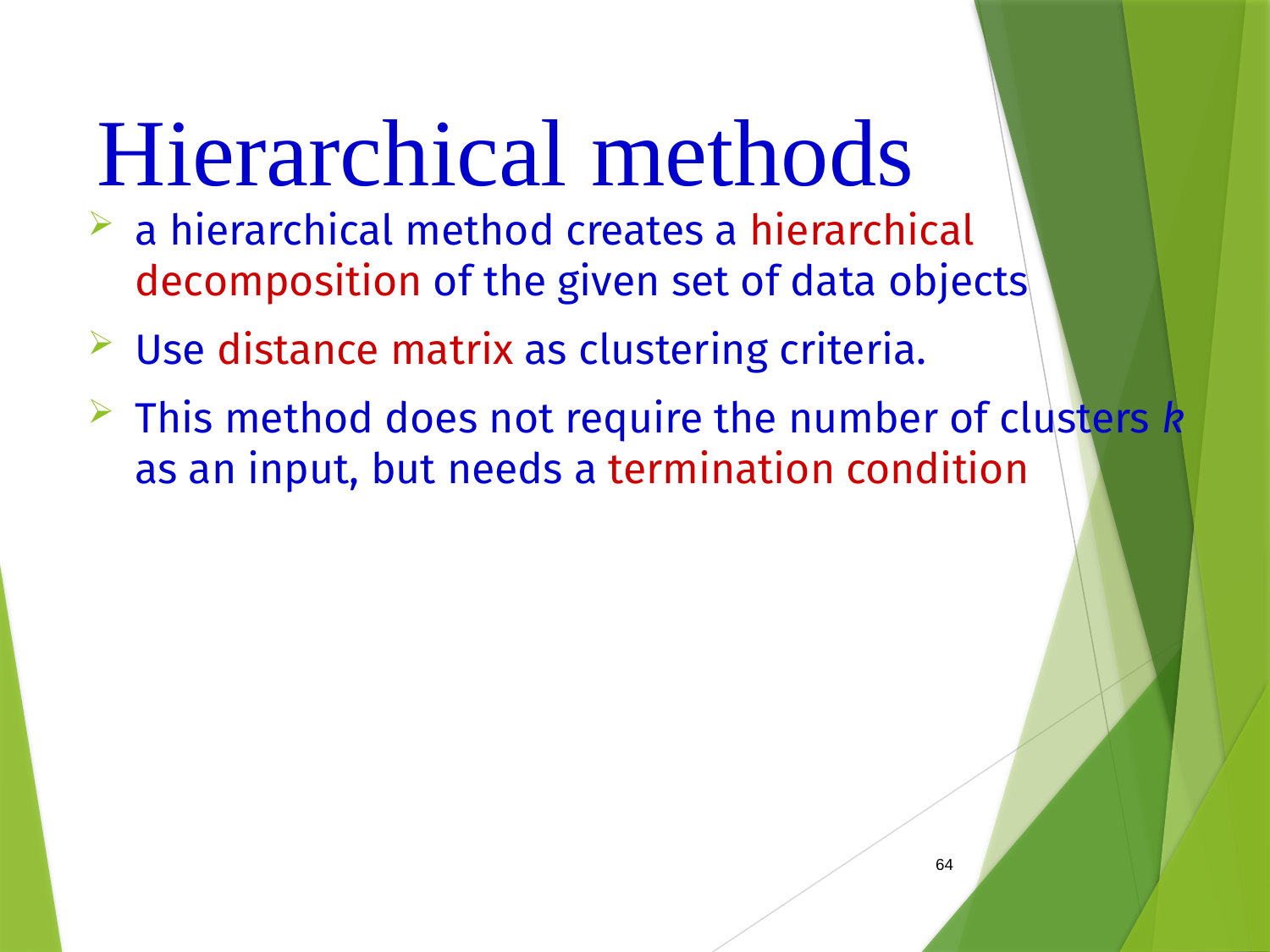

# Hierarchical methods
a hierarchical method creates a hierarchical decomposition of the given set of data objects
Use distance matrix as clustering criteria.
This method does not require the number of clusters k as an input, but needs a termination condition
64